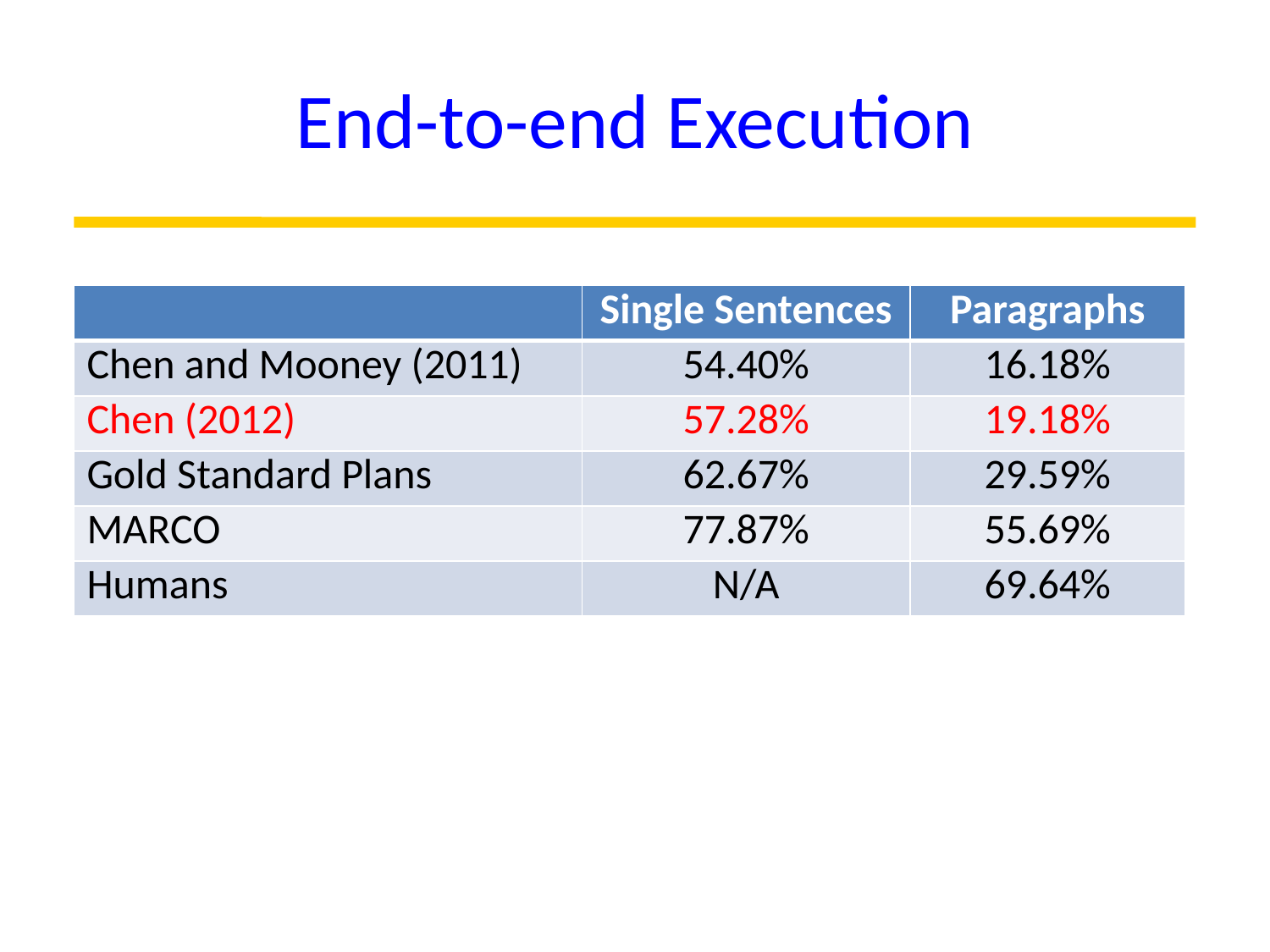

# End-to-end Execution

|  | Single Sentences | Paragraphs |
| --- | --- | --- |
| Chen and Mooney (2011) | 54.40% | 16.18% |
| Chen (2012) | 57.28% | 19.18% |
| Gold Standard Plans | 62.67% | 29.59% |
| MARCO | 77.87% | 55.69% |
| Humans | N/A | 69.64% |